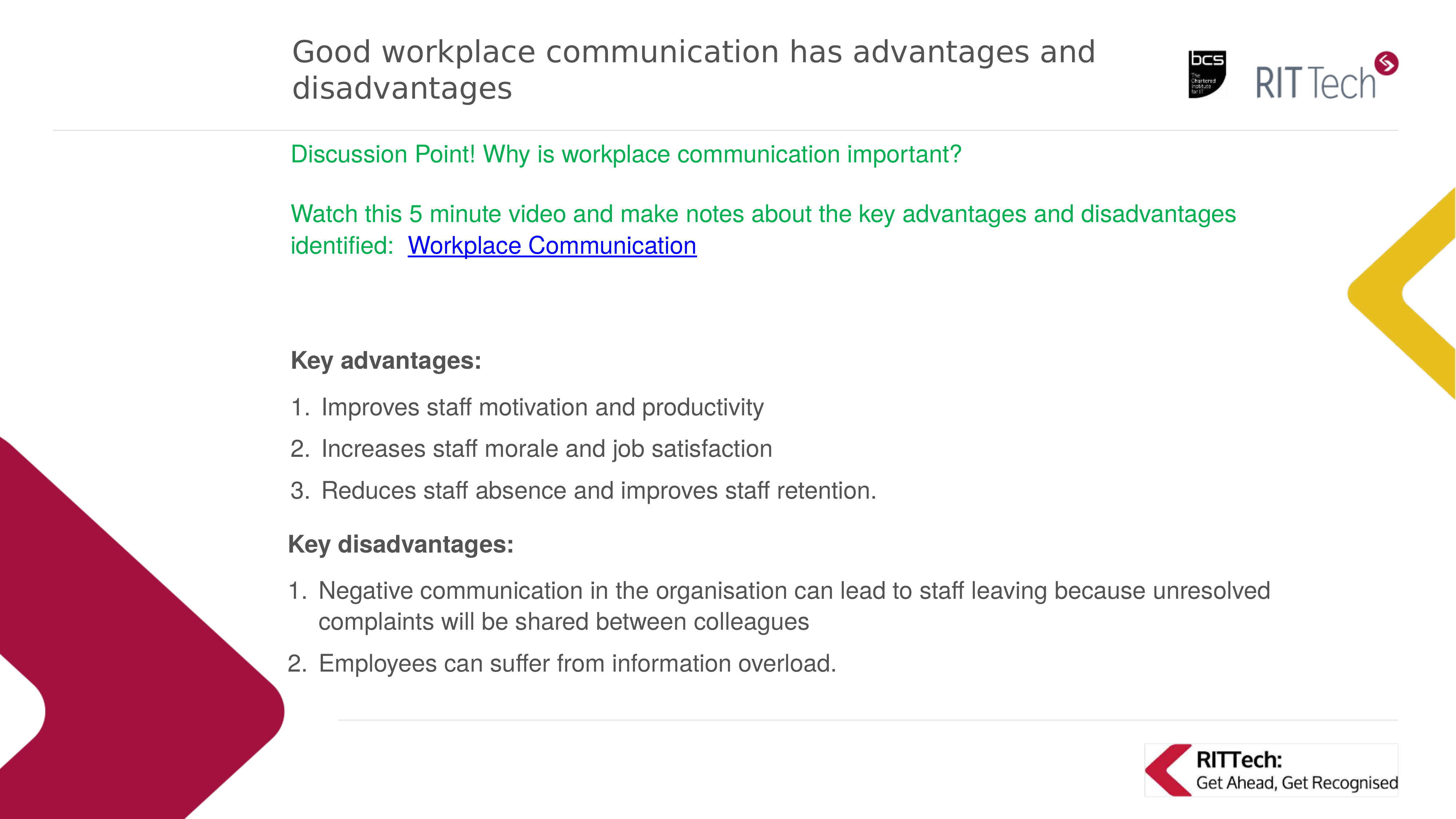

# Good workplace communication has advantages and disadvantages
Discussion Point! Why is workplace communication important?
Watch this 5 minute video and make notes about the key advantages and disadvantages identified:  Workplace Communication
Key advantages:
Improves staff motivation and productivity
Increases staff morale and job satisfaction
Reduces staff absence and improves staff retention.

Key disadvantages:
Negative communication in the organisation can lead to staff leaving because unresolved complaints will be shared between colleagues
Employees can suffer from information overload.